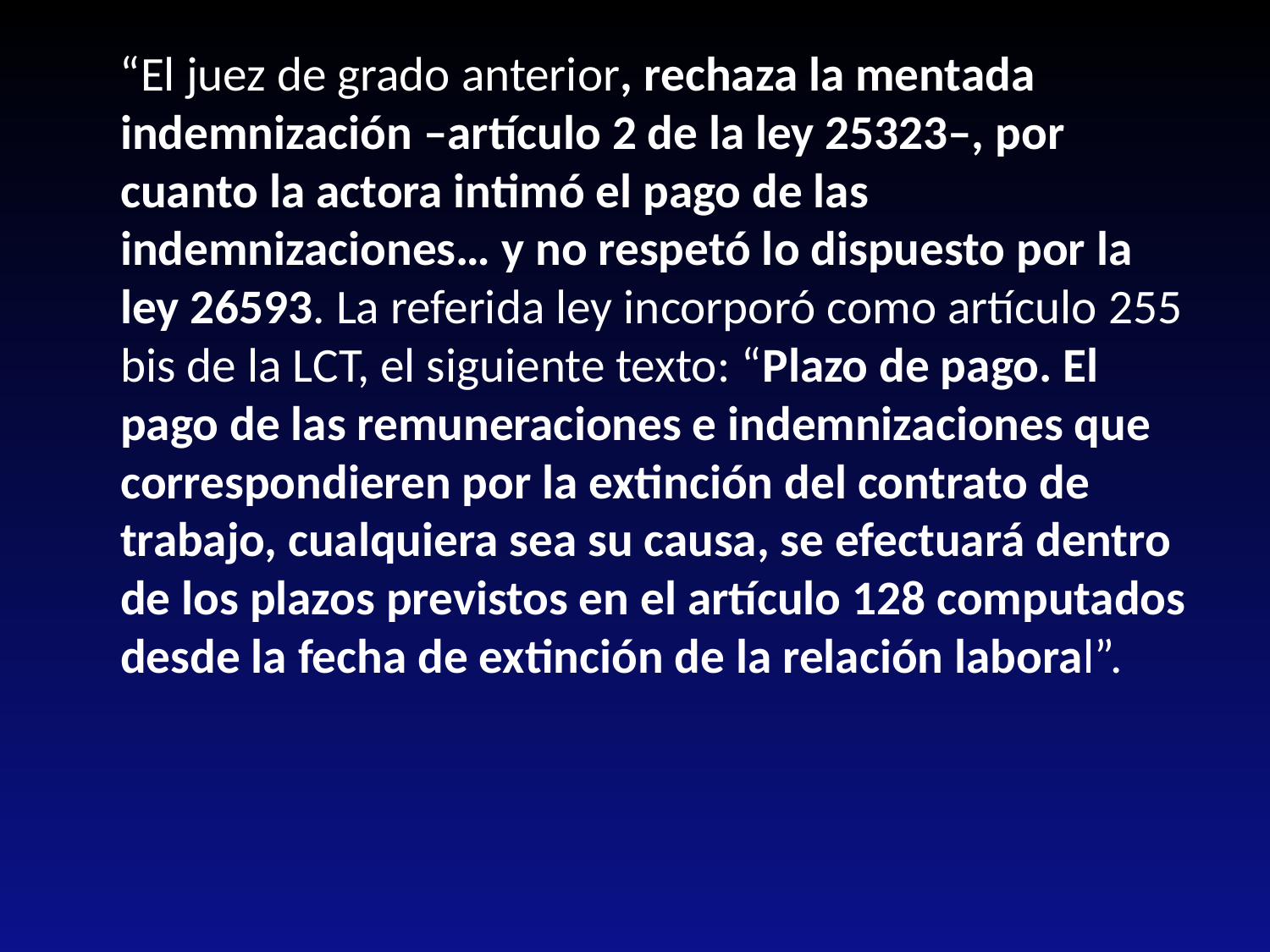

“El juez de grado anterior, rechaza la mentada indemnización –artículo 2 de la ley 25323–, por cuanto la actora intimó el pago de las indemnizaciones… y no respetó lo dispuesto por la ley 26593. La referida ley incorporó como artículo 255 bis de la LCT, el siguiente texto: “Plazo de pago. El pago de las remuneraciones e indemnizaciones que correspondieren por la extinción del contrato de trabajo, cualquiera sea su causa, se efectuará dentro de los plazos previstos en el artículo 128 computados desde la fecha de extinción de la relación laboral”.